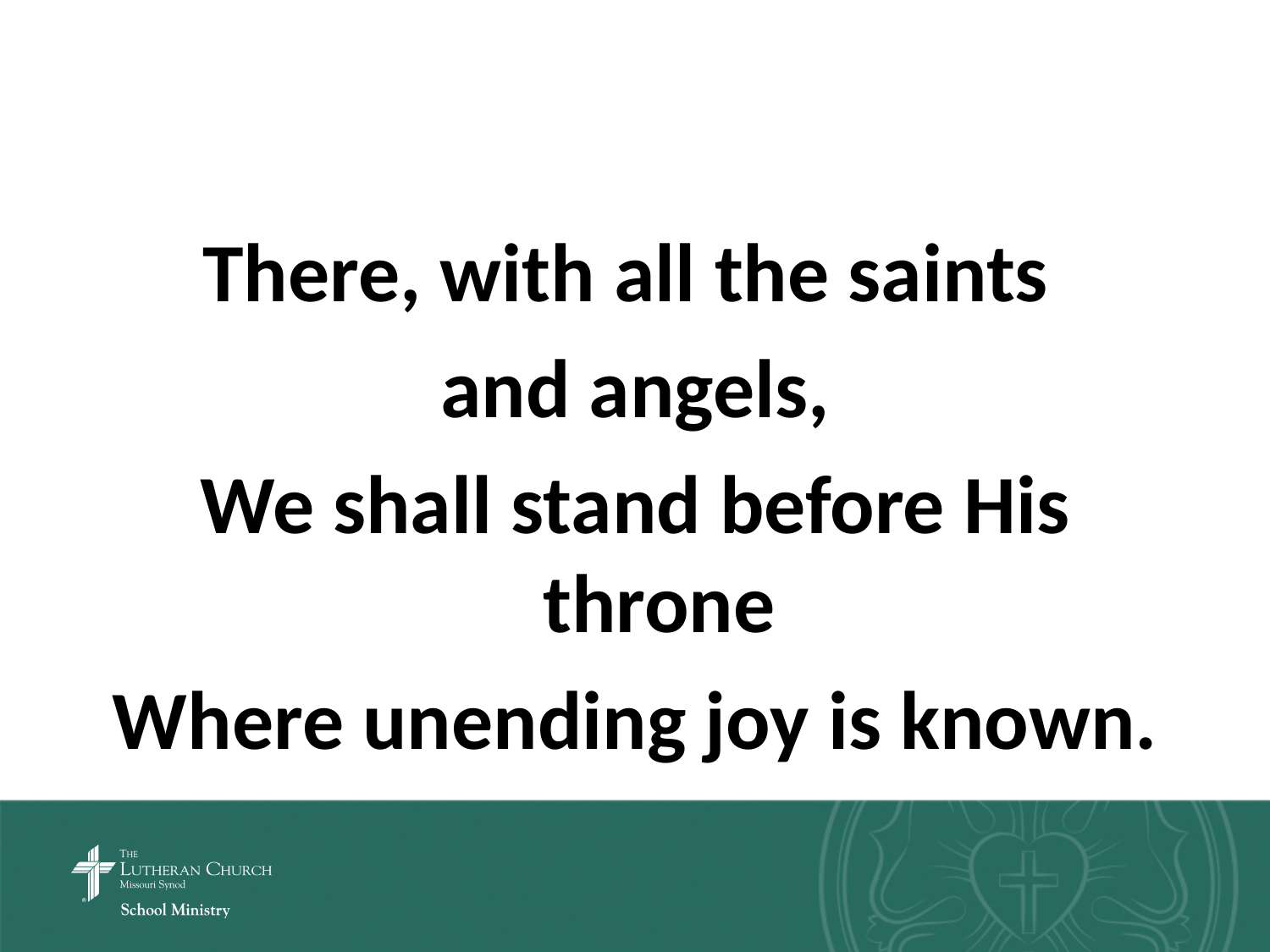

There, with all the saints
and angels,
We shall stand before His throne
Where unending joy is known.